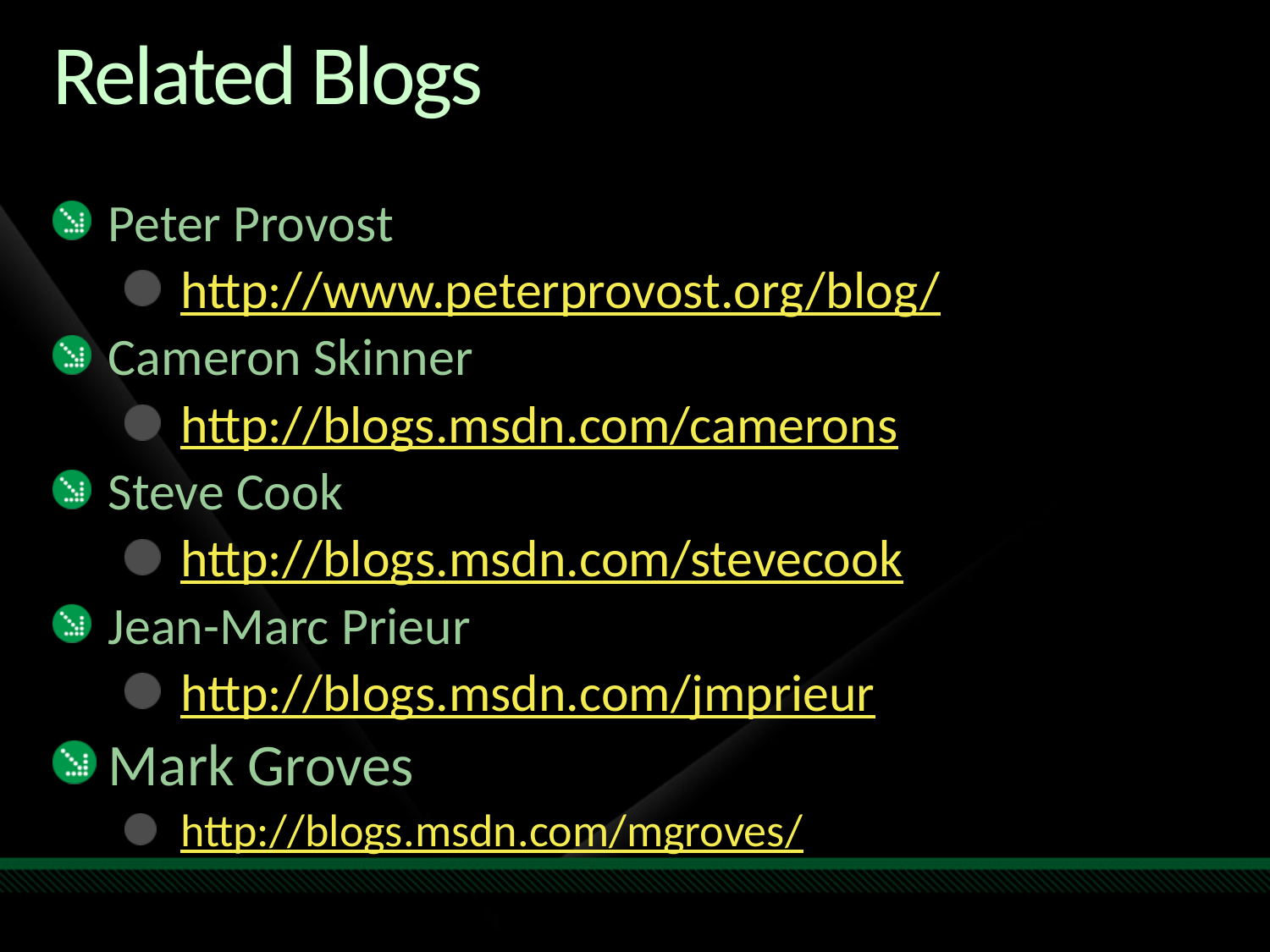

# Related Blogs
Peter Provost
http://www.peterprovost.org/blog/
Cameron Skinner
http://blogs.msdn.com/camerons
Steve Cook
http://blogs.msdn.com/stevecook
Jean-Marc Prieur
http://blogs.msdn.com/jmprieur
Mark Groves
http://blogs.msdn.com/mgroves/